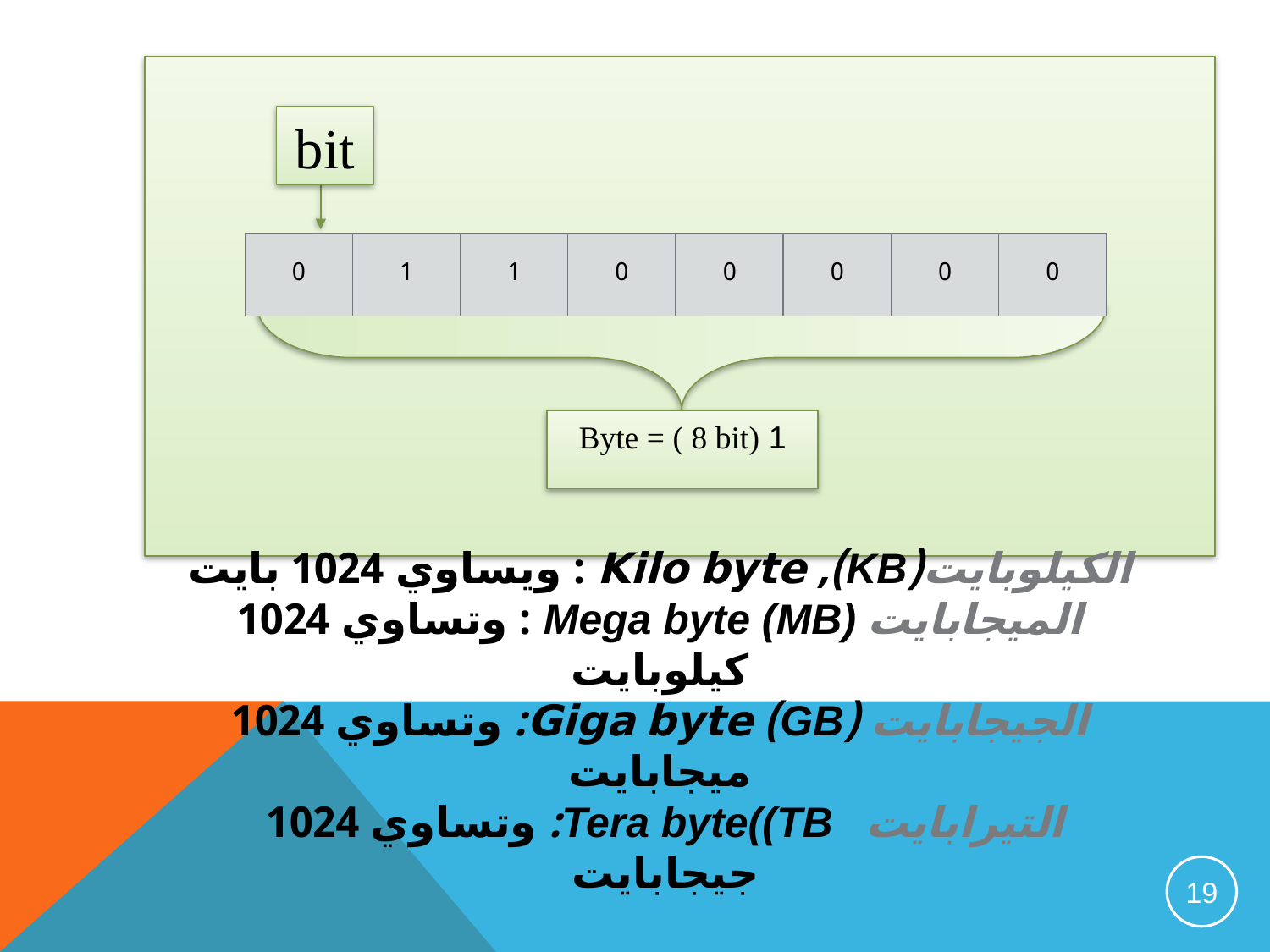

bit
1 Byte = ( 8 bit)
| 0 | 1 | 1 | 0 | 0 | 0 | 0 | 0 |
| --- | --- | --- | --- | --- | --- | --- | --- |
الكيلوبايت(KB), Kilo byte : ويساوي 1024 بايت
الميجابايت Mega byte (MB) : وتساوي 1024 كيلوبايت
الجيجابايت (GB) Giga byte: وتساوي 1024 ميجابايت
التيرابايت   Tera byte((TB: وتساوي 1024  جيجابايت
19